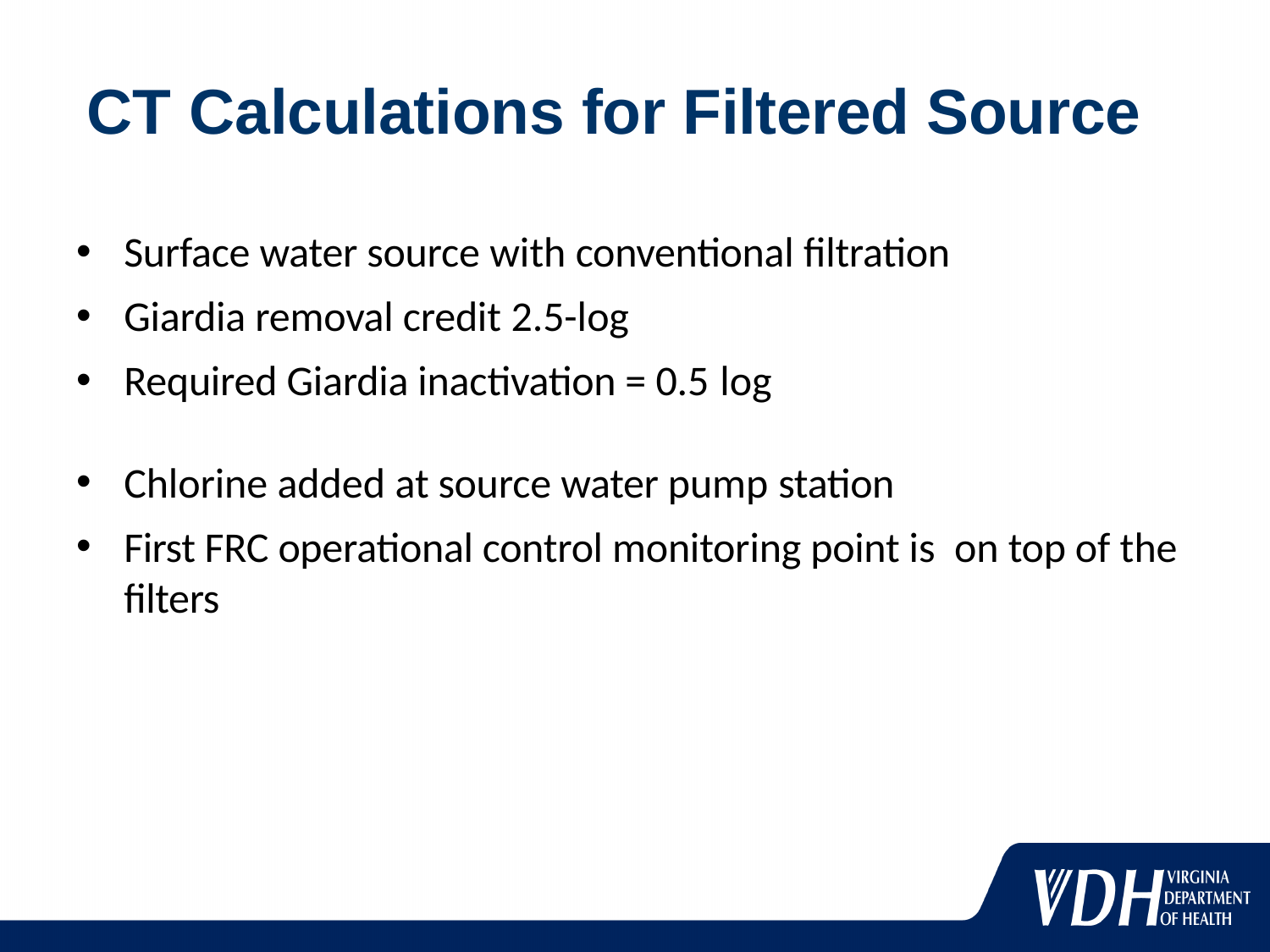

# CT Calculations for Filtered Source
Surface water source with conventional filtration
Giardia removal credit 2.5-log
Required Giardia inactivation = 0.5 log

Chlorine added at source water pump station
First FRC operational control monitoring point is  on top of the filters